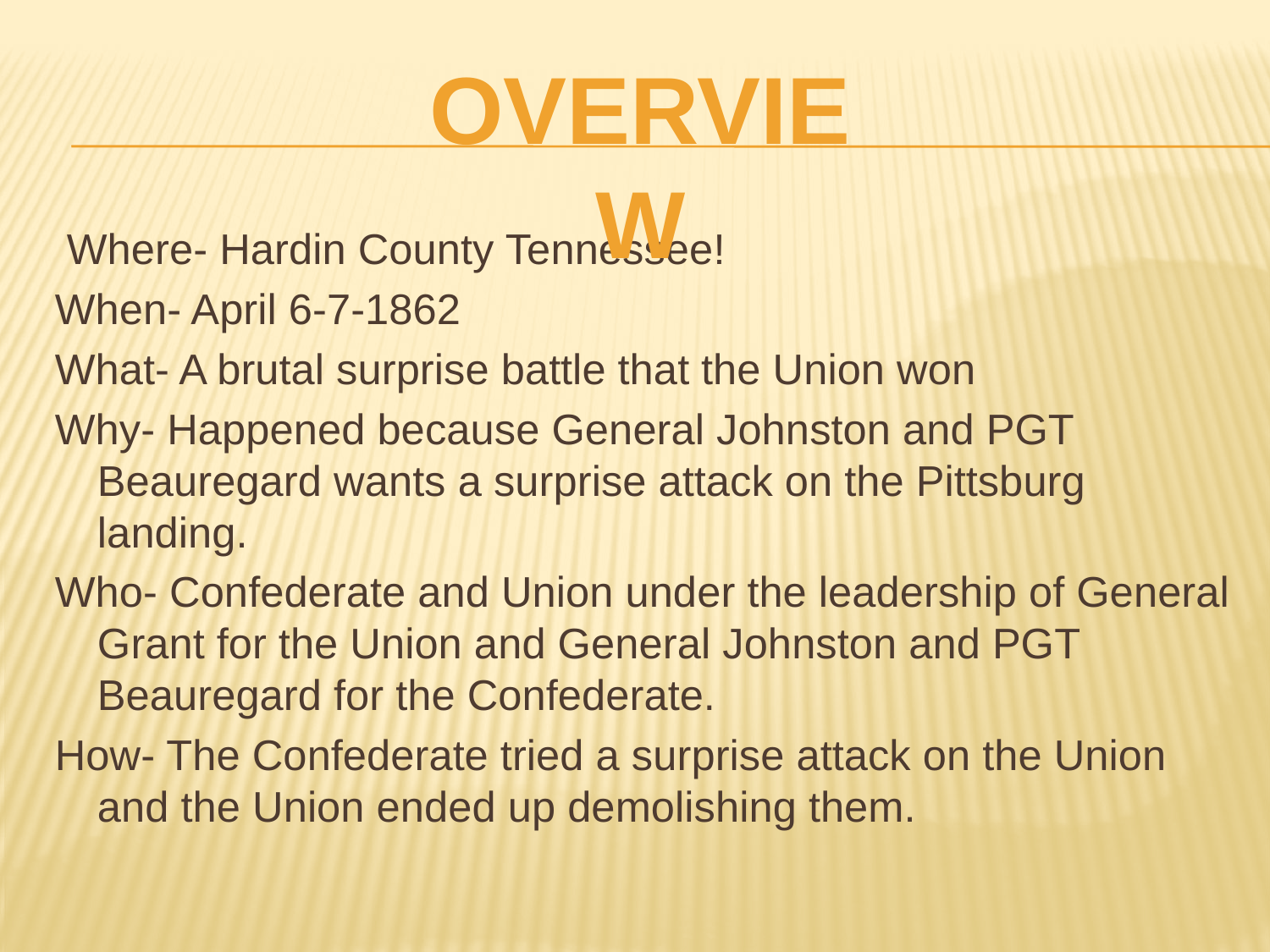

Overview
 Where- Hardin County Tennessee!
When- April 6-7-1862
What- A brutal surprise battle that the Union won
Why- Happened because General Johnston and PGT Beauregard wants a surprise attack on the Pittsburg landing.
Who- Confederate and Union under the leadership of General Grant for the Union and General Johnston and PGT Beauregard for the Confederate.
How- The Confederate tried a surprise attack on the Union and the Union ended up demolishing them.